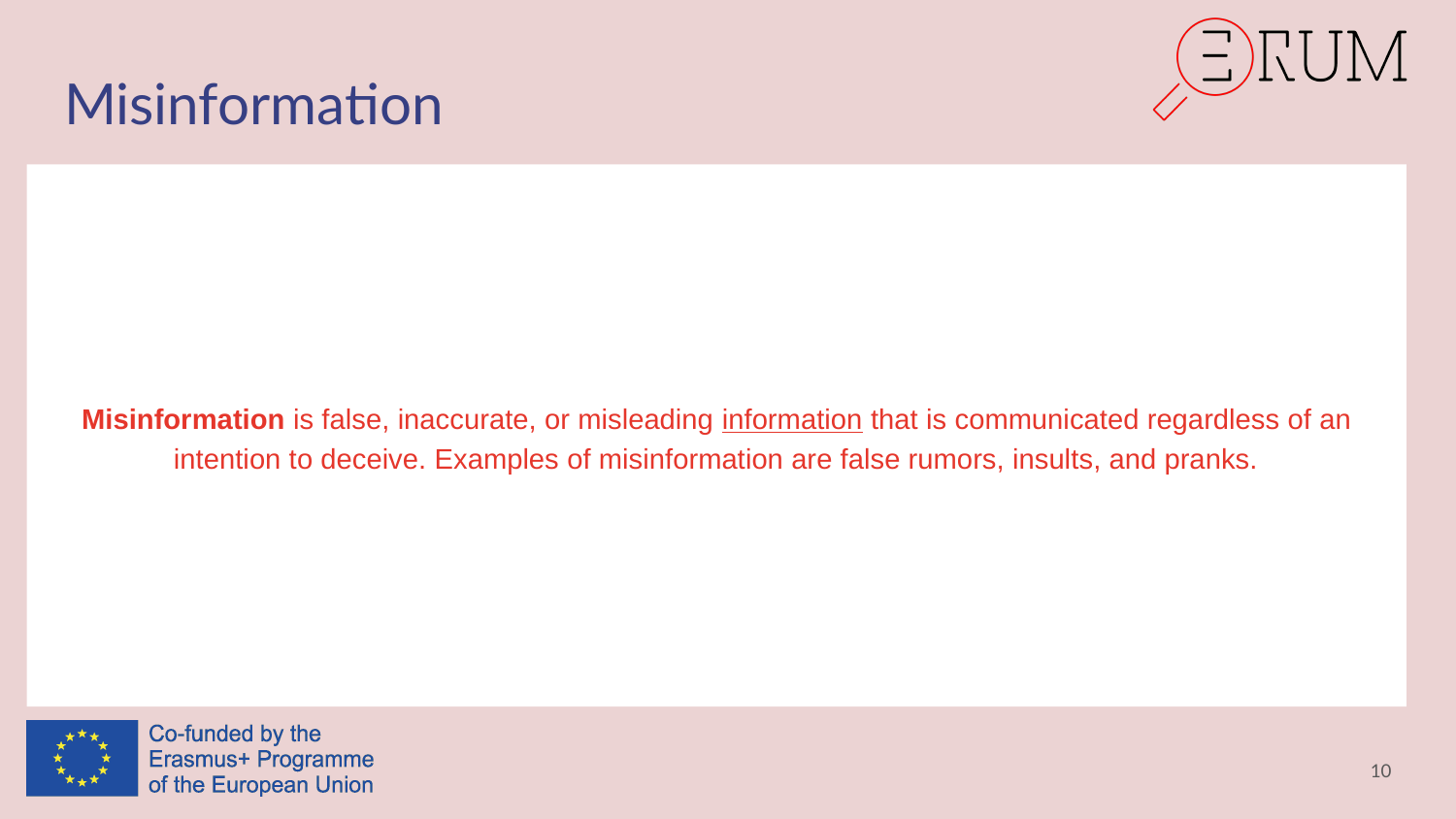

# Misinformation
Misinformation is false, inaccurate, or misleading information that is communicated regardless of an intention to deceive. Examples of misinformation are false rumors, insults, and pranks.
10